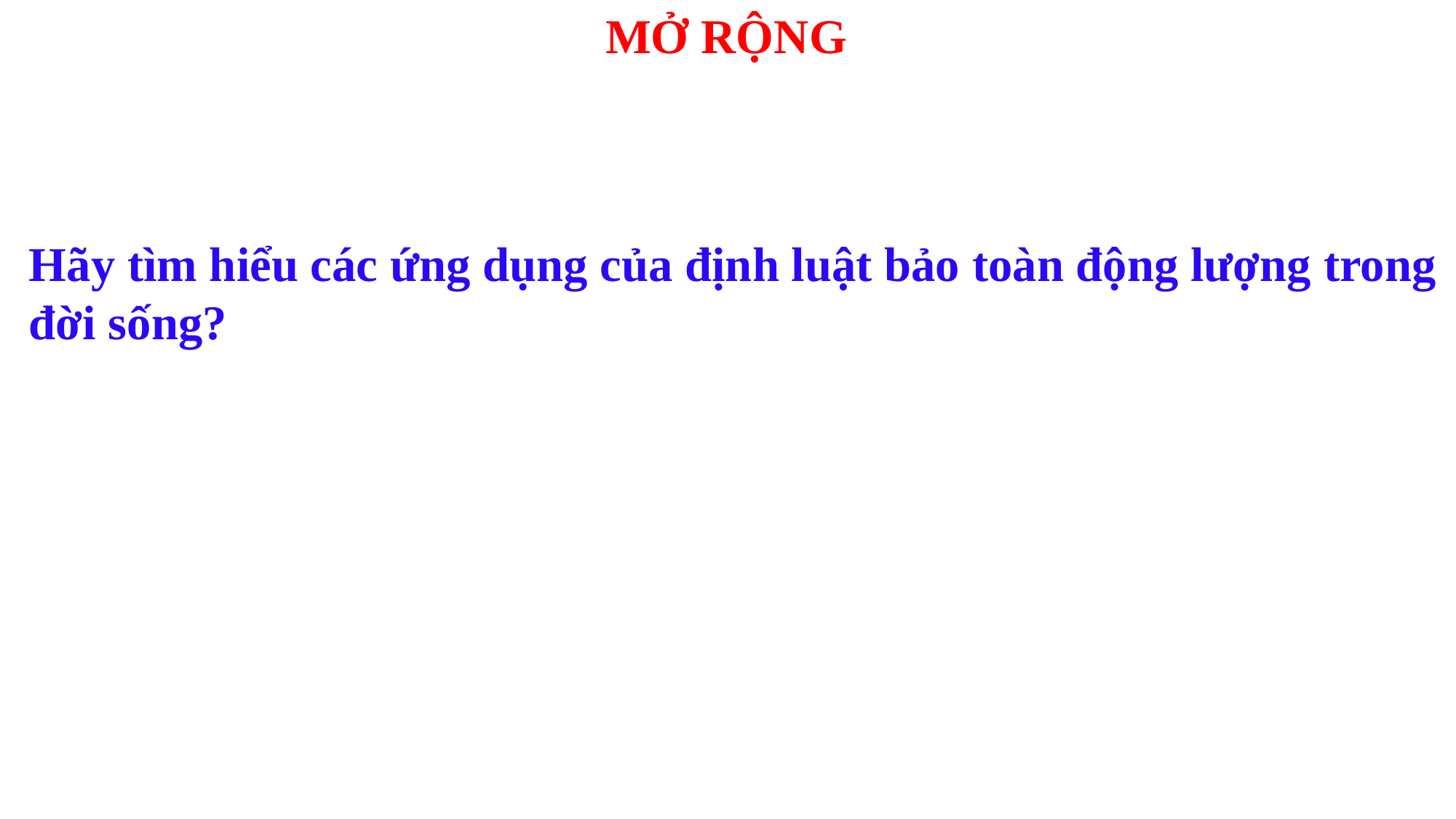

MỞ RỘNG
Hãy tìm hiểu các ứng dụng của định luật bảo toàn động lượng trong đời sống?